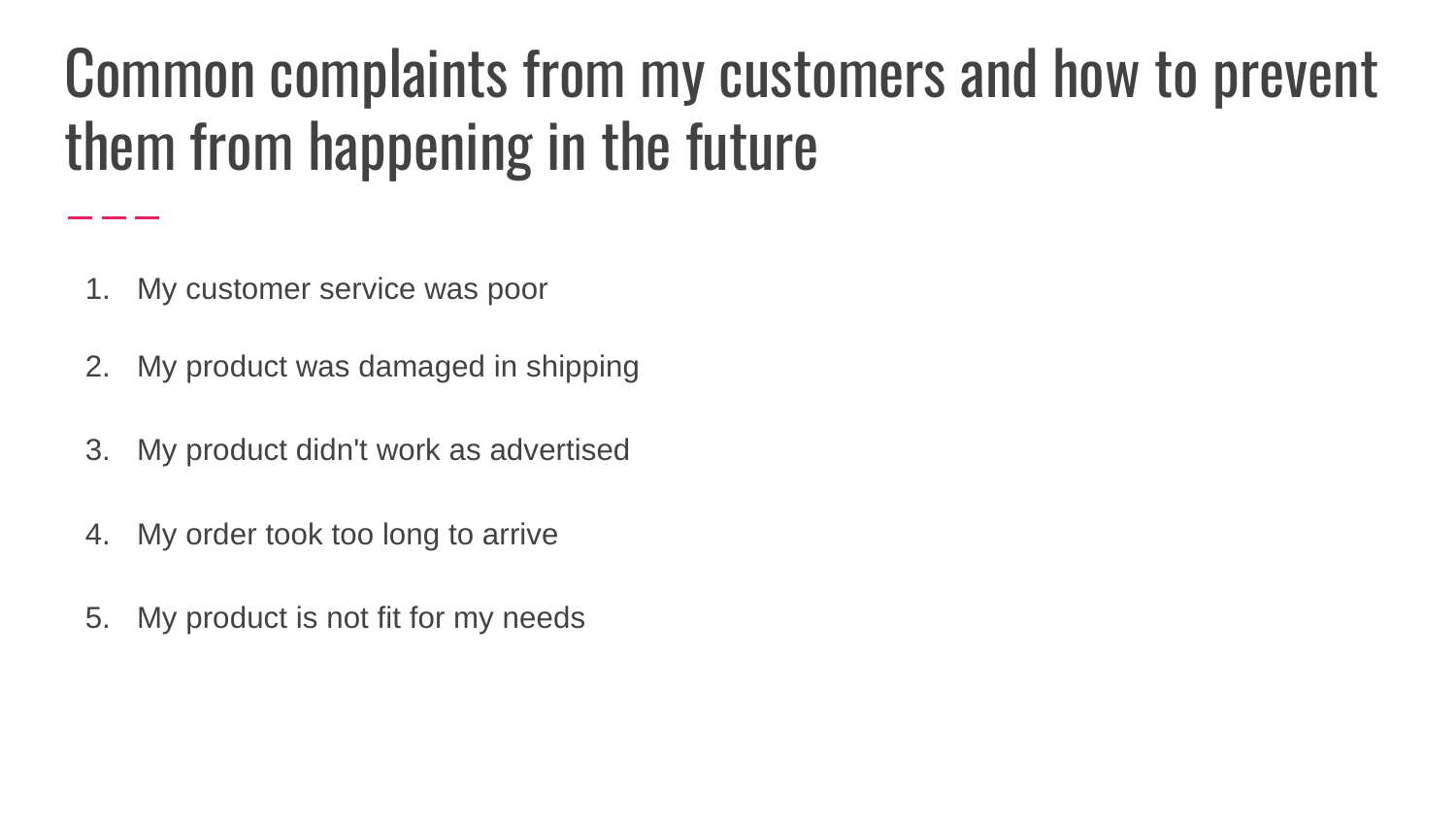

# Common complaints from my customers and how to prevent them from happening in the future
My customer service was poor
My product was damaged in shipping
My product didn't work as advertised
My order took too long to arrive
My product is not fit for my needs